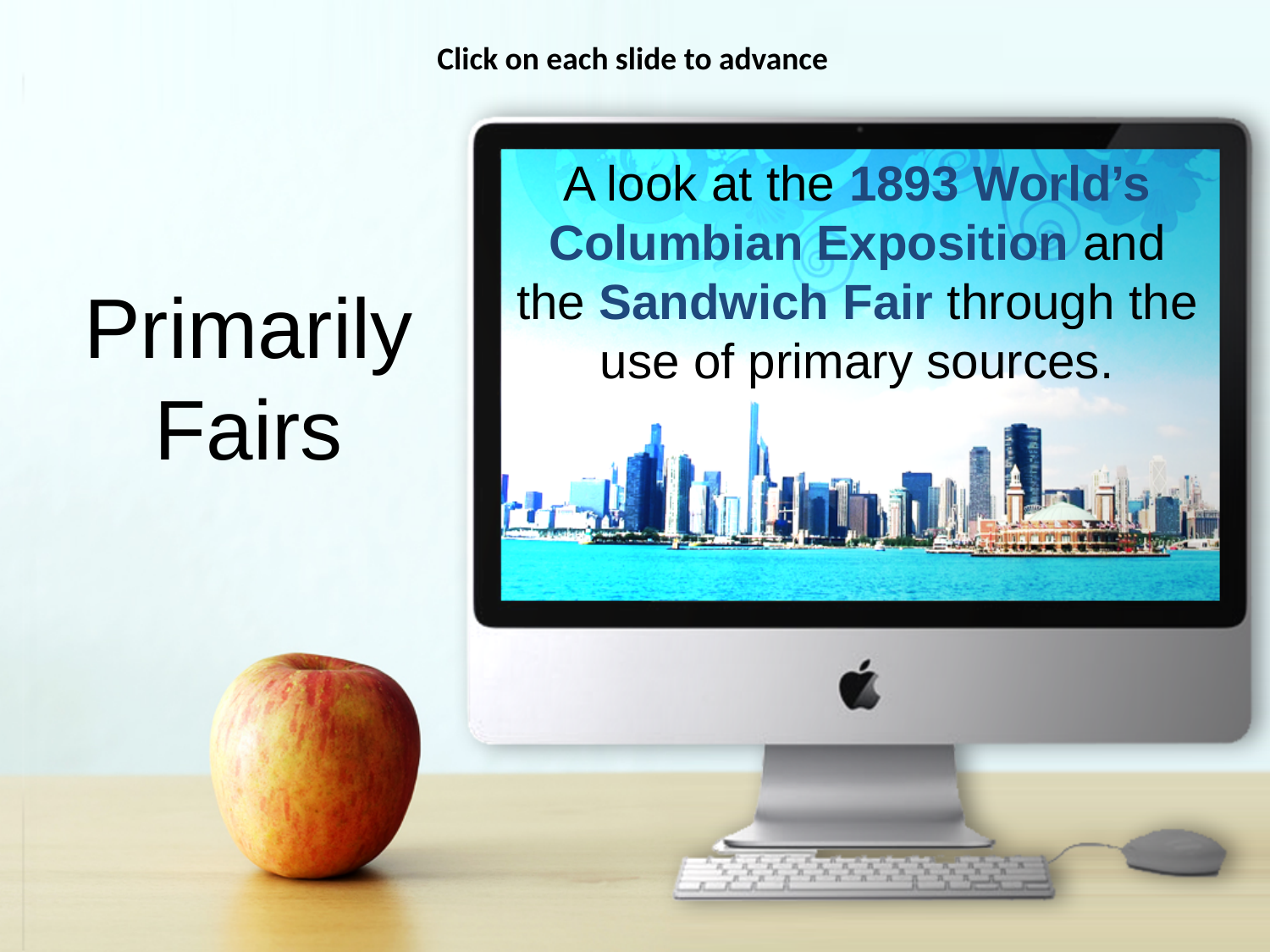

Click on each slide to advance
# Primarily Fairs
A look at the 1893 World’s Columbian Exposition and the Sandwich Fair through the use of primary sources.